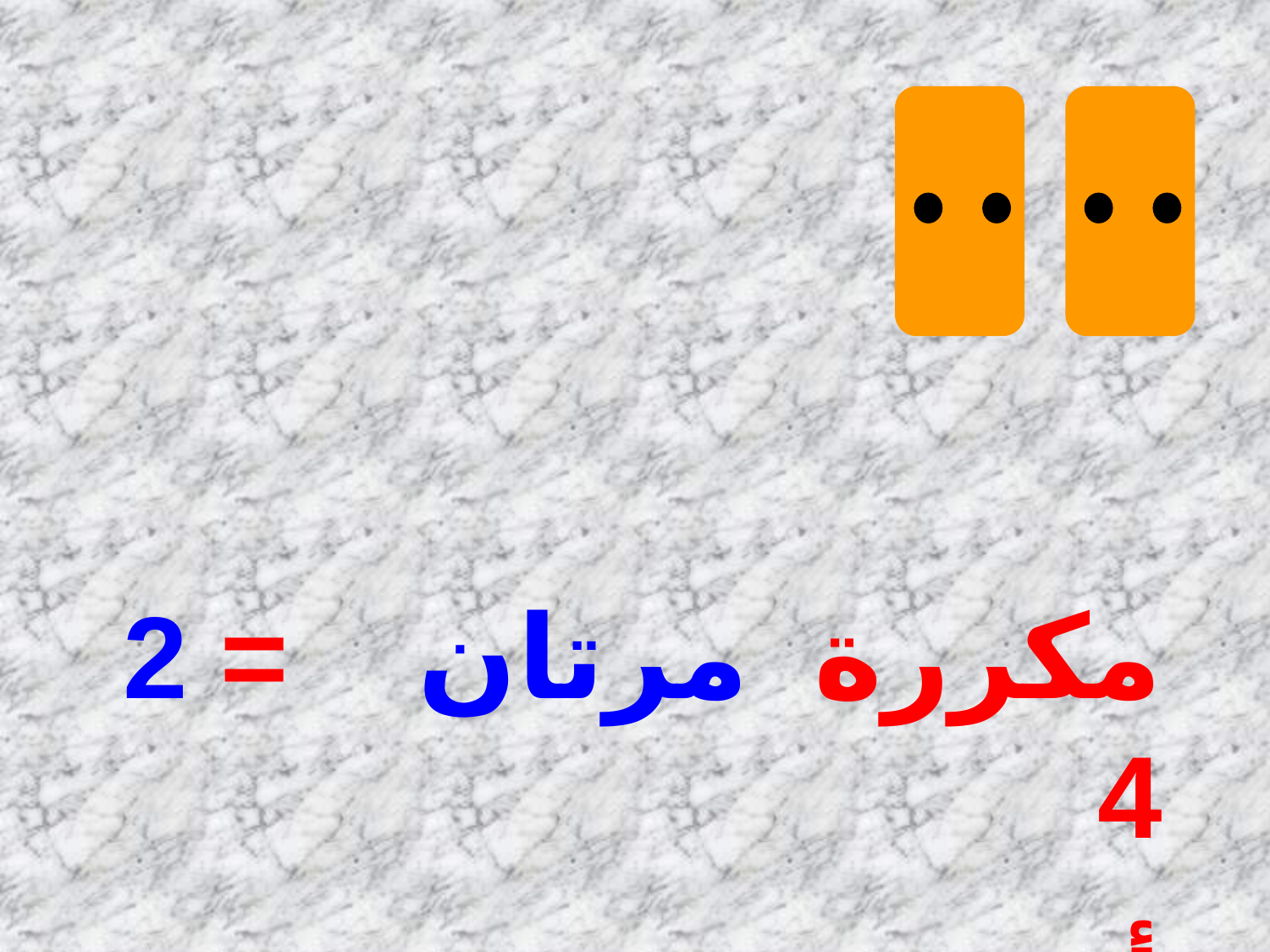

2 مكررة  مرتان    = 4
أي : 2  ×  2       = 4